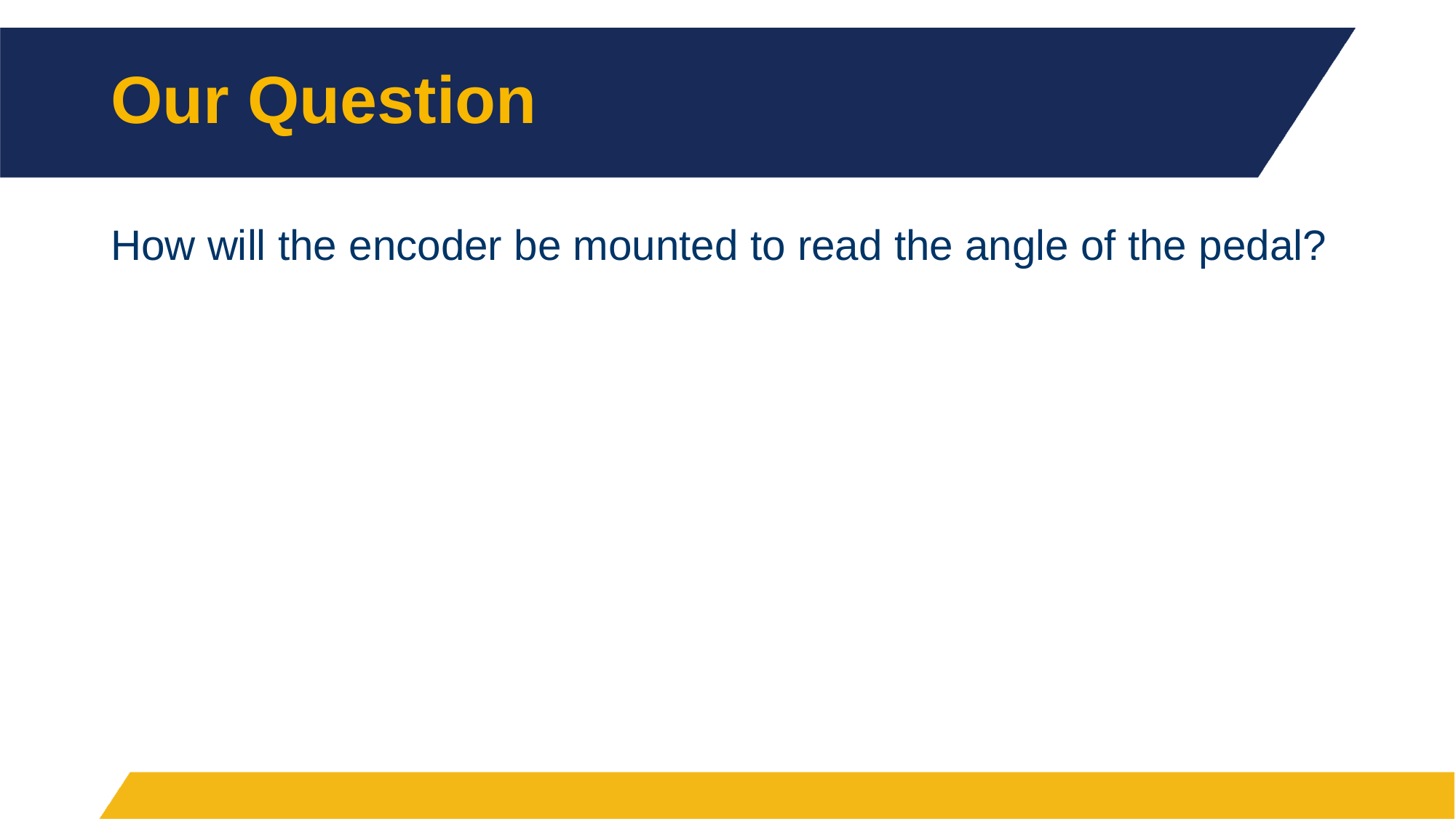

# Our Question
How will the encoder be mounted to read the angle of the pedal?